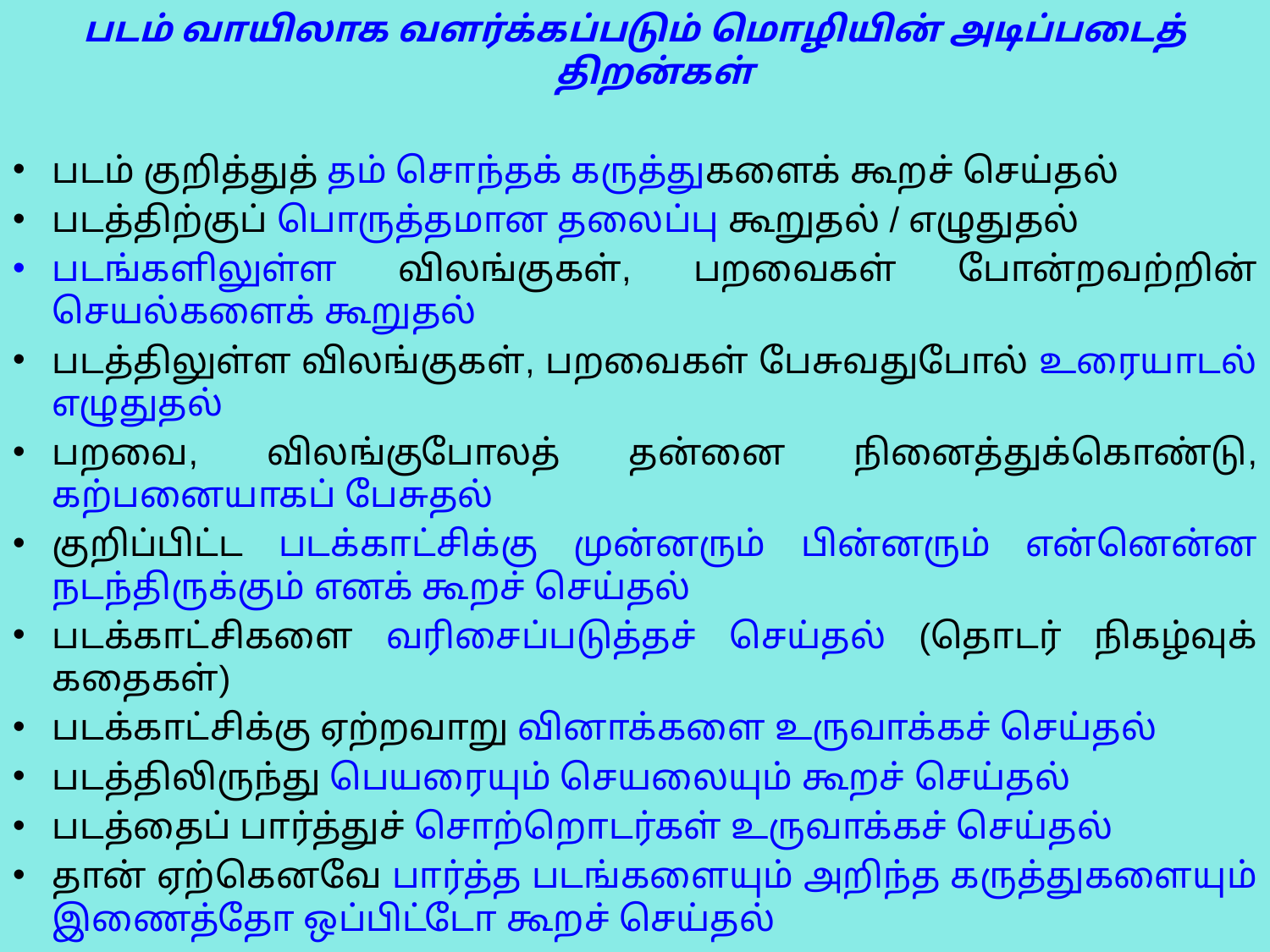

படம் வாயிலாக வளர்க்கப்படும் மொழியின் அடிப்படைத் திறன்கள்

படம் குறித்துத் தம் சொந்தக் கருத்துகளைக் கூறச் செய்தல்
படத்திற்குப் பொருத்தமான தலைப்பு கூறுதல் / எழுதுதல்
படங்களிலுள்ள விலங்குகள், பறவைகள் போன்றவற்றின் செயல்களைக் கூறுதல்
படத்திலுள்ள விலங்குகள், பறவைகள் பேசுவதுபோல் உரையாடல் எழுதுதல்
பறவை, விலங்குபோலத் தன்னை நினைத்துக்கொண்டு, கற்பனையாகப் பேசுதல்
குறிப்பிட்ட படக்காட்சிக்கு முன்னரும் பின்னரும் என்னென்ன நடந்திருக்கும் எனக் கூறச் செய்தல்
படக்காட்சிகளை வரிசைப்படுத்தச் செய்தல் (தொடர் நிகழ்வுக் கதைகள்)
படக்காட்சிக்கு ஏற்றவாறு வினாக்களை உருவாக்கச் செய்தல்
படத்திலிருந்து பெயரையும் செயலையும் கூறச் செய்தல்
படத்தைப் பார்த்துச் சொற்றொடர்கள் உருவாக்கச் செய்தல்
தான் ஏற்கெனவே பார்த்த படங்களையும் அறிந்த கருத்துகளையும் இணைத்தோ ஒப்பிட்டோ கூறச் செய்தல்